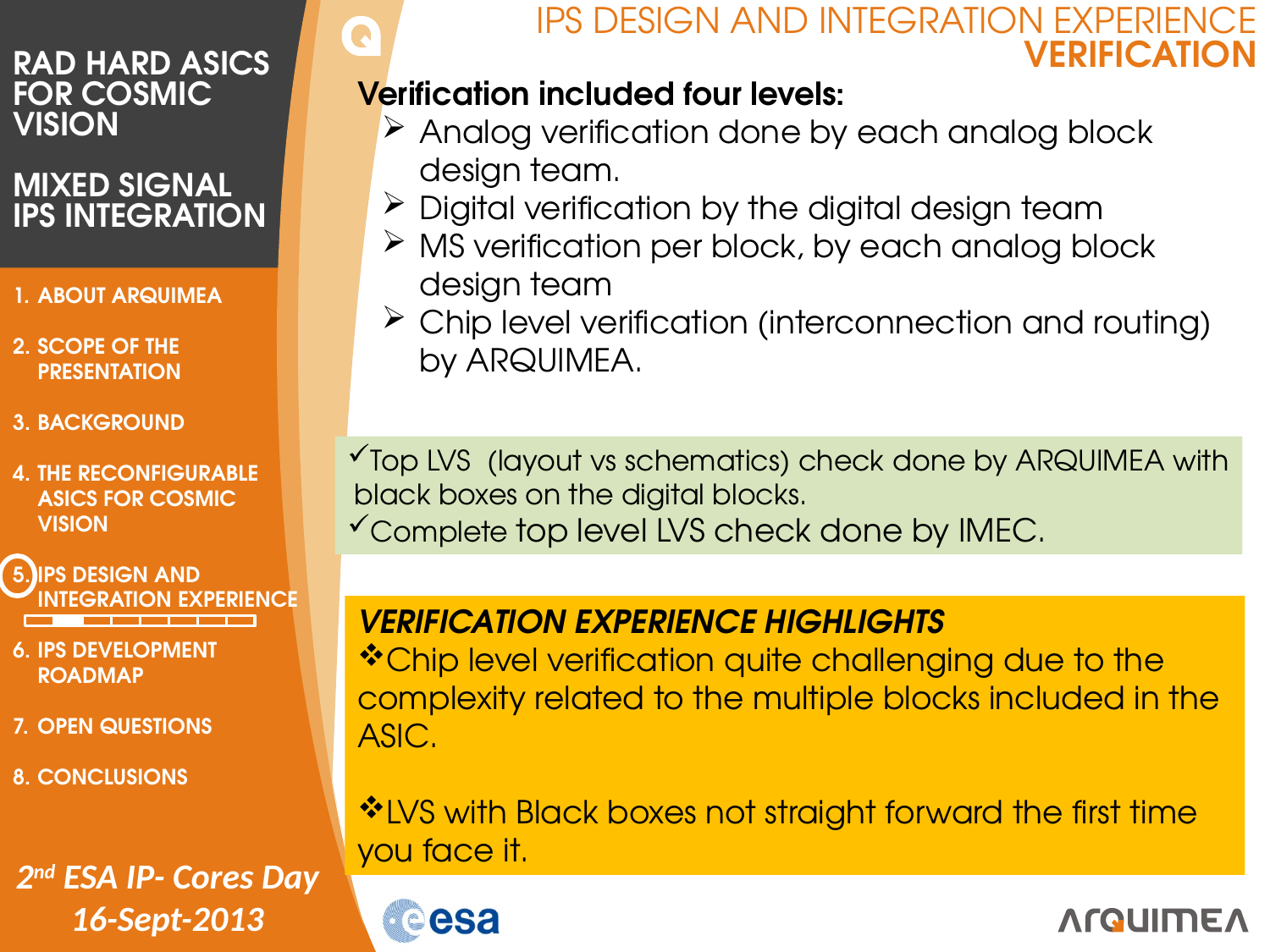

# IPS DESIGN AND INTEGRATION EXPERIENCE VERIFICATION
Verification included four levels:
Analog verification done by each analog block design team.
Digital verification by the digital design team
MS verification per block, by each analog block design team
Chip level verification (interconnection and routing) by ARQUIMEA.

Top LVS  (layout vs schematics) check done by ARQUIMEA with black boxes on the digital blocks.
Complete top level LVS check done by IMEC.

VERIFICATION EXPERIENCE HIGHLIGHTS
Chip level verification quite challenging due to the complexity related to the multiple blocks included in the ASIC.

LVS with Black boxes not straight forward the first time you face it.

.